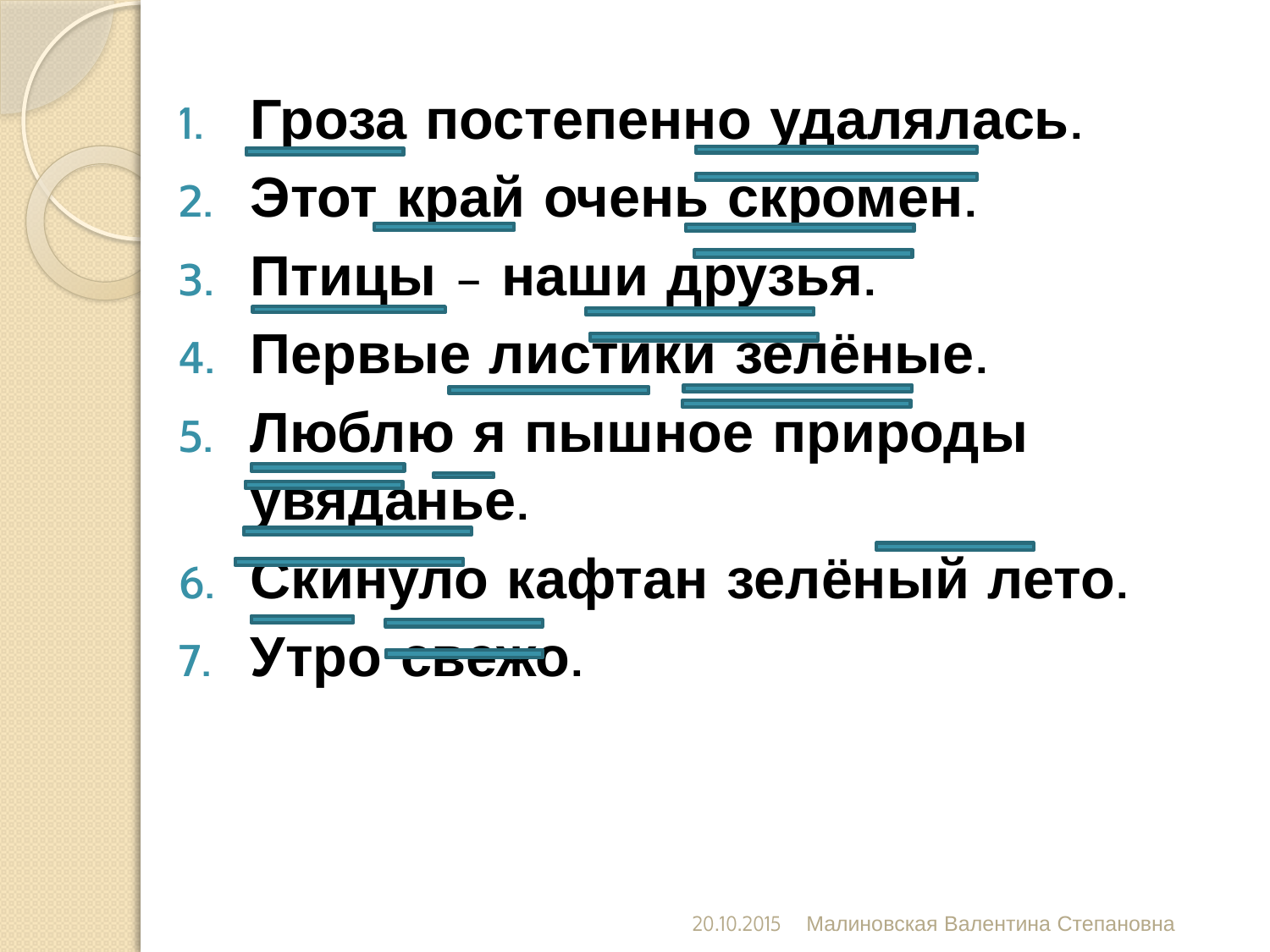

Гроза постепенно удалялась.
Этот край очень скромен.
Птицы – наши друзья.
Первые листики зелёные.
Люблю я пышное природы увяданье.
Скинуло кафтан зелёный лето.
Утро свежо.

20.10.2015
Малиновская Валентина Степановна